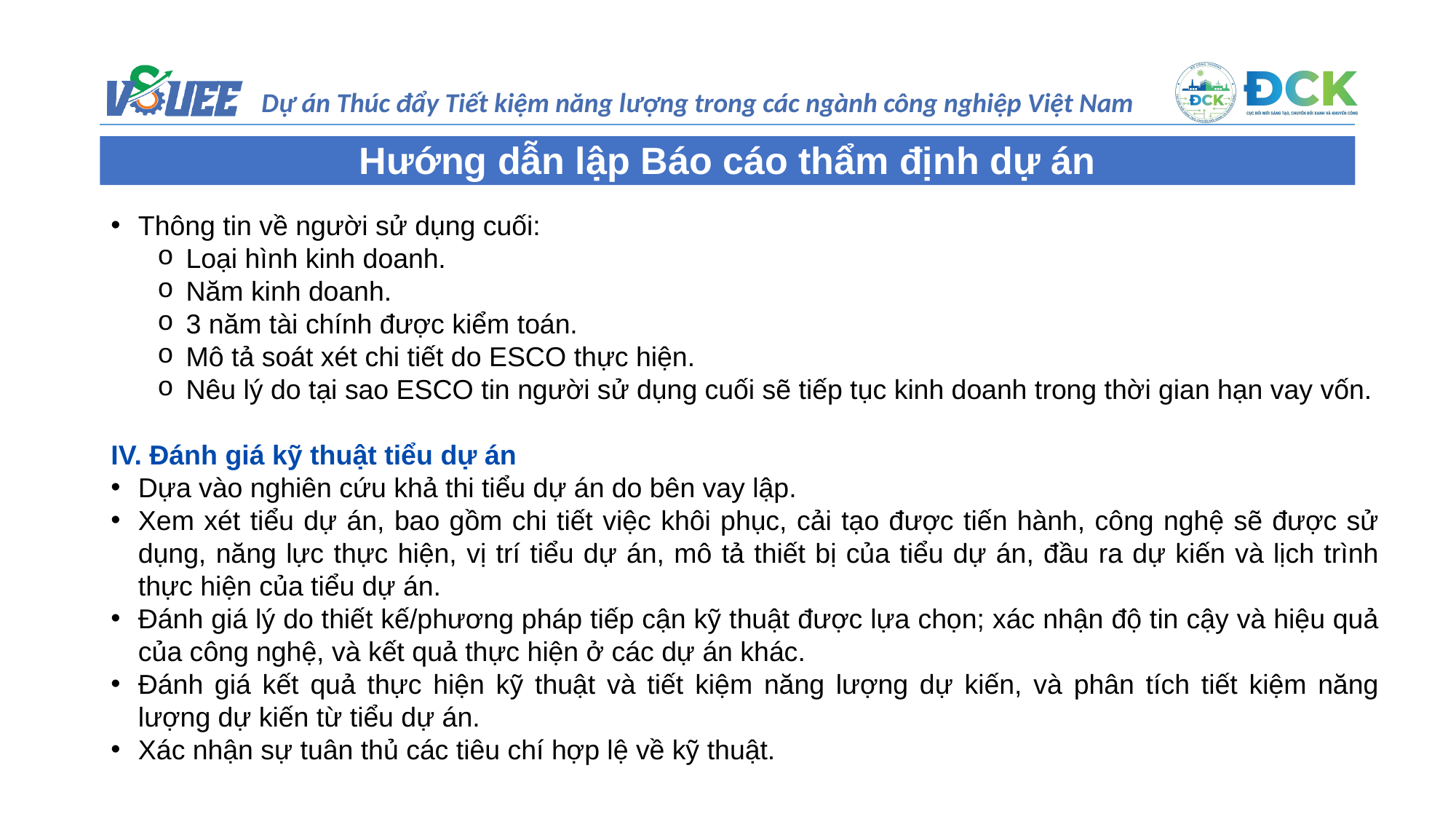

Hướng dẫn lập Báo cáo thẩm định dự án
Thông tin về người sử dụng cuối:
Loại hình kinh doanh.
Năm kinh doanh.
3 năm tài chính được kiểm toán.
Mô tả soát xét chi tiết do ESCO thực hiện.
Nêu lý do tại sao ESCO tin người sử dụng cuối sẽ tiếp tục kinh doanh trong thời gian hạn vay vốn.

IV. Đánh giá kỹ thuật tiểu dự án
Dựa vào nghiên cứu khả thi tiểu dự án do bên vay lập.
Xem xét tiểu dự án, bao gồm chi tiết việc khôi phục, cải tạo được tiến hành, công nghệ sẽ được sử dụng, năng lực thực hiện, vị trí tiểu dự án, mô tả thiết bị của tiểu dự án, đầu ra dự kiến và lịch trình thực hiện của tiểu dự án.
Đánh giá lý do thiết kế/phương pháp tiếp cận kỹ thuật được lựa chọn; xác nhận độ tin cậy và hiệu quả của công nghệ, và kết quả thực hiện ở các dự án khác.
Đánh giá kết quả thực hiện kỹ thuật và tiết kiệm năng lượng dự kiến, và phân tích tiết kiệm năng lượng dự kiến từ tiểu dự án.
Xác nhận sự tuân thủ các tiêu chí hợp lệ về kỹ thuật.